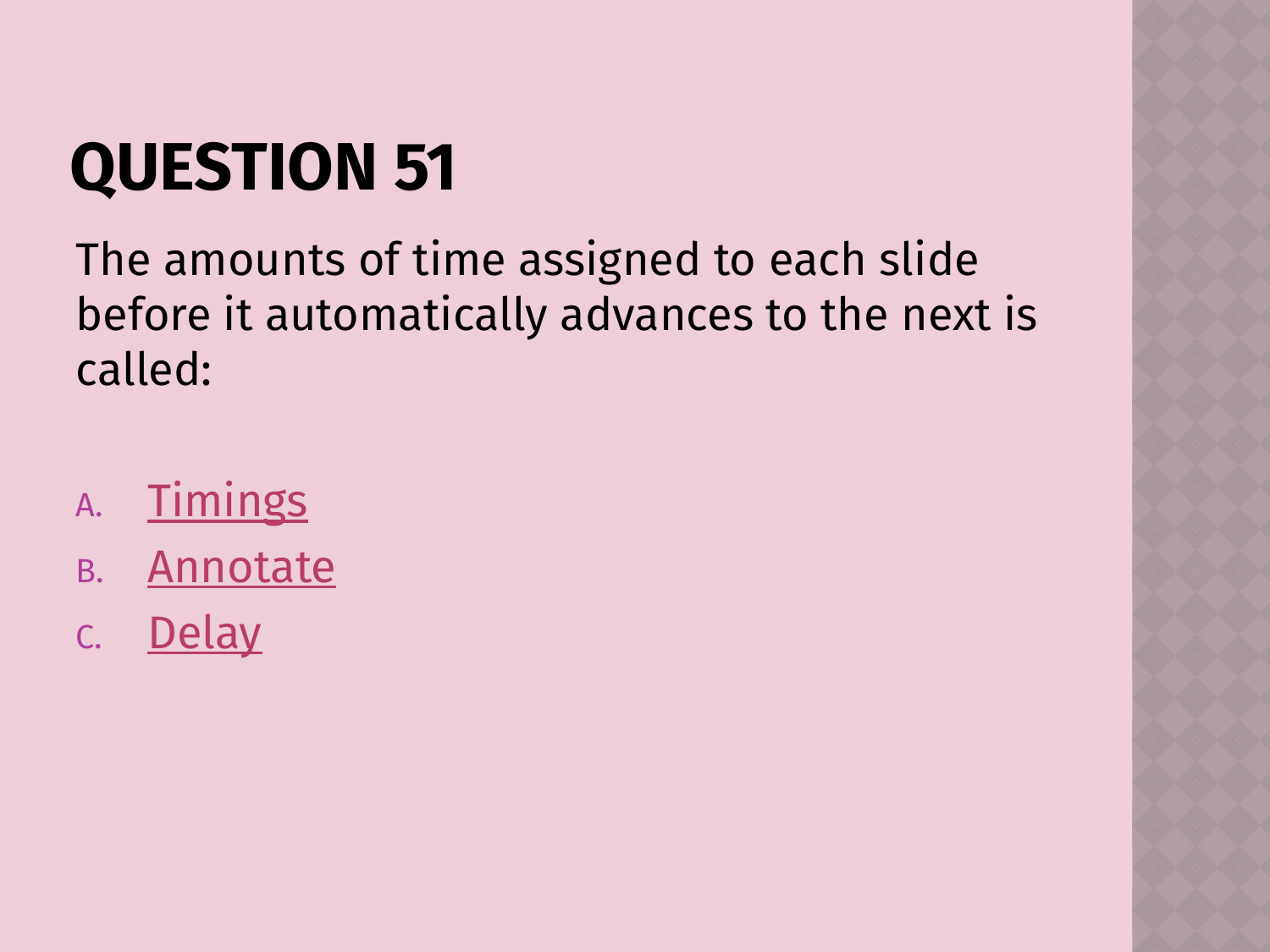

# Question 51
The amounts of time assigned to each slide before it automatically advances to the next is called:

Timings
Annotate
Delay